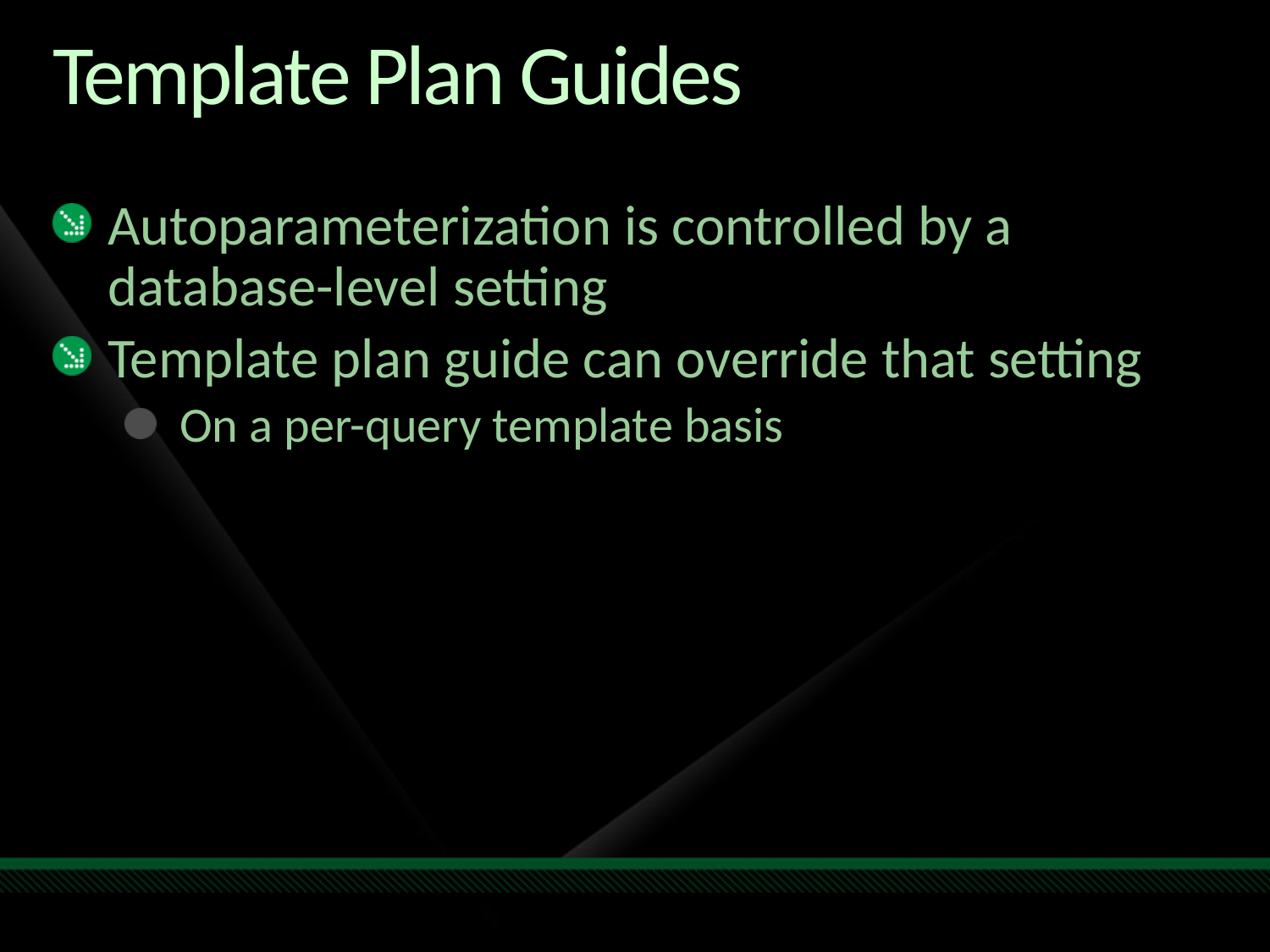

# Template Plan Guides
Autoparameterization is controlled by a database-level setting
Template plan guide can override that setting
On a per-query template basis